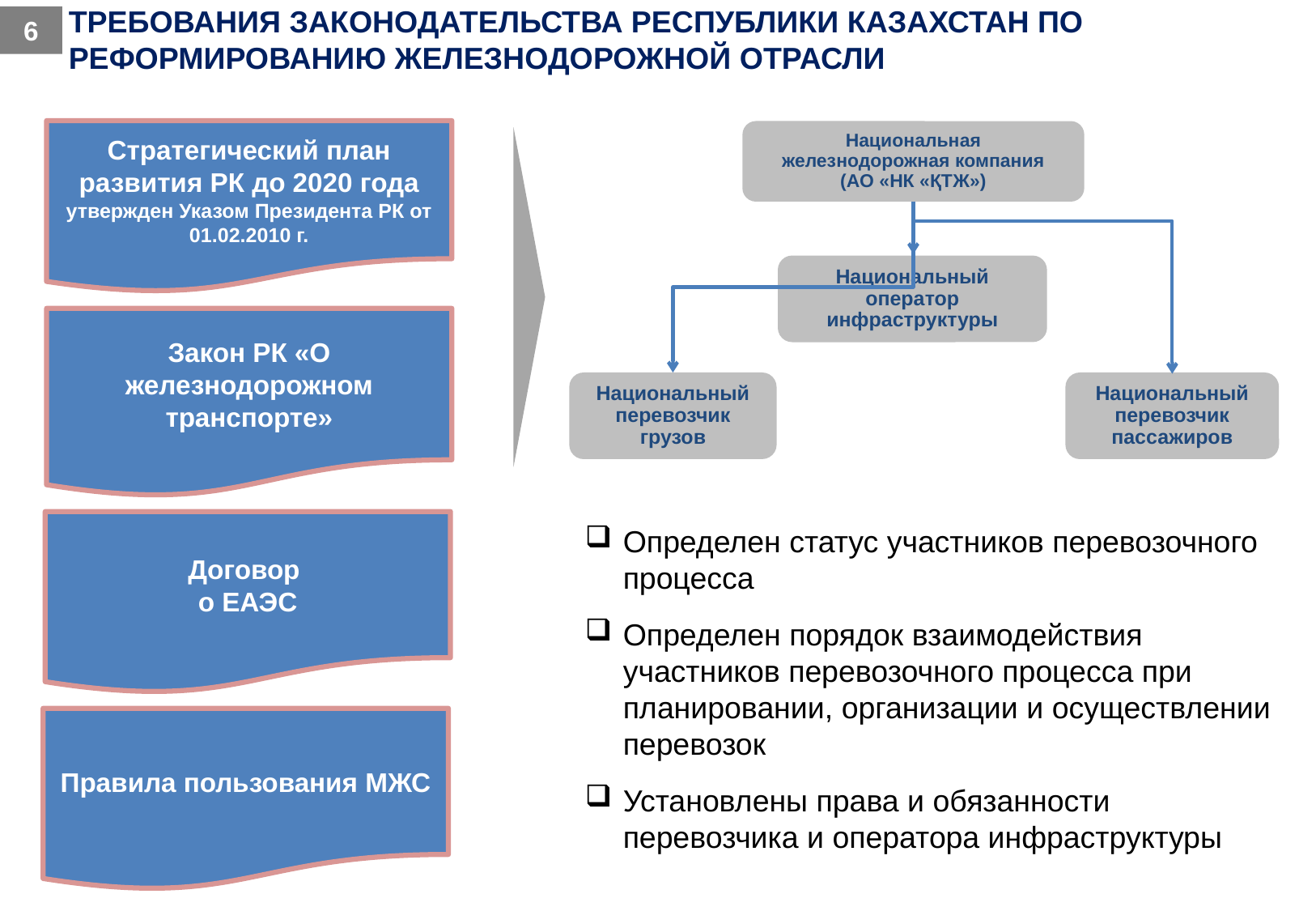

ТРЕБОВАНИЯ ЗАКОНОДАТЕЛЬСТВА РЕСПУБЛИКИ КАЗАХСТАН ПО РЕФОРМИРОВАНИЮ ЖЕЛЕЗНОДОРОЖНОЙ ОТРАСЛИ
6
Стратегический план развития РК до 2020 года
утвержден Указом Президента РК от 01.02.2010 г.
Национальная железнодорожная компания
(АО «НК «ҚТЖ»)

Национальный оператор инфраструктуры

Закон РК «О железнодорожном транспорте»
Национальный перевозчик грузов
Национальный перевозчик пассажиров
Договор
о ЕАЭС
Определен статус участников перевозочного процесса
Определен порядок взаимодействия участников перевозочного процесса при планировании, организации и осуществлении перевозок
Установлены права и обязанности перевозчика и оператора инфраструктуры
Правила пользования МЖС